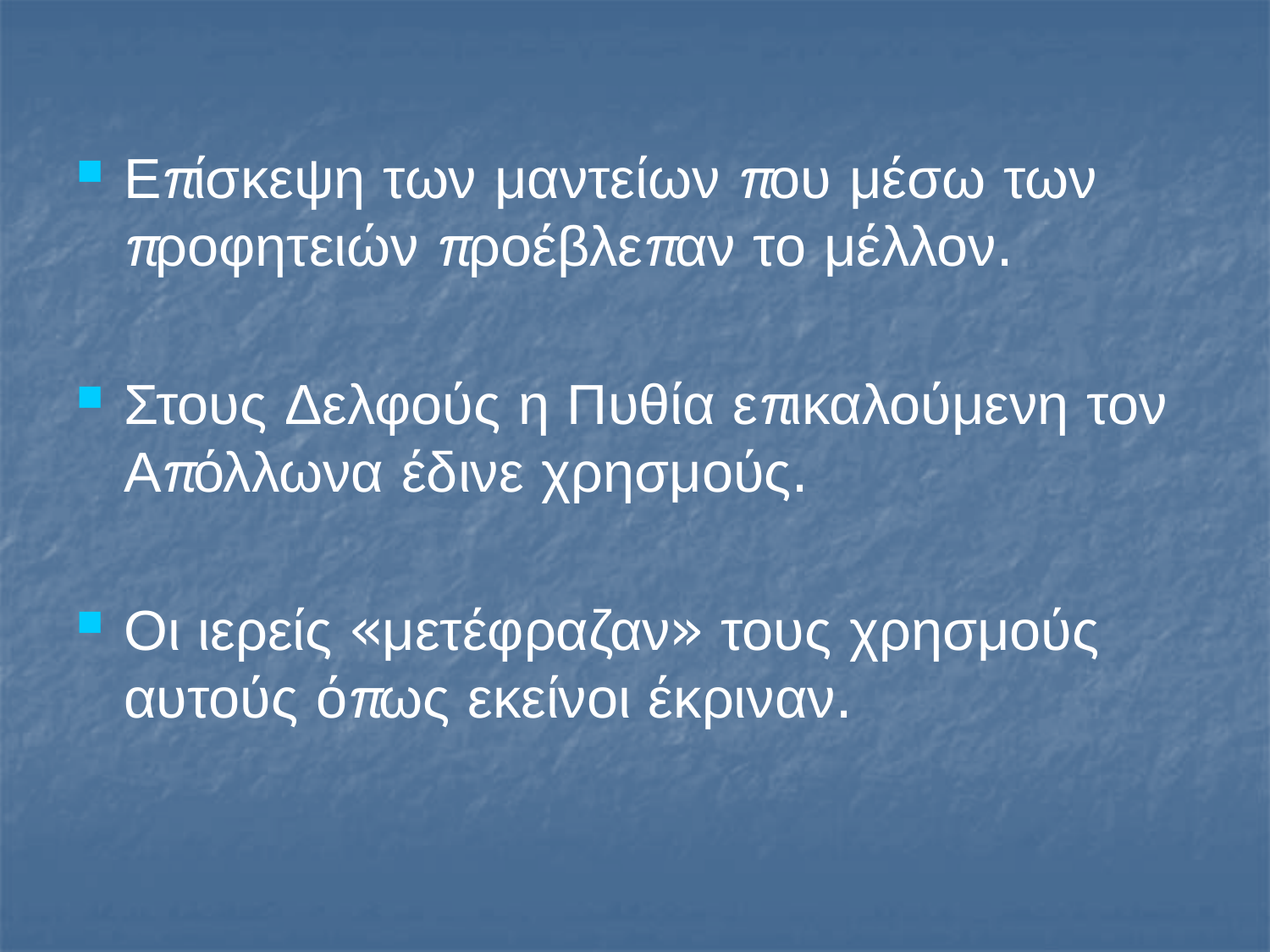

#
Επίσκεψη των μαντείων που μέσω των προφητειών προέβλεπαν το μέλλον.

Στους Δελφούς η Πυθία επικαλούμενη τον Απόλλωνα έδινε χρησμούς.

Οι ιερείς «μετέφραζαν» τους χρησμούς αυτούς όπως εκείνοι έκριναν.